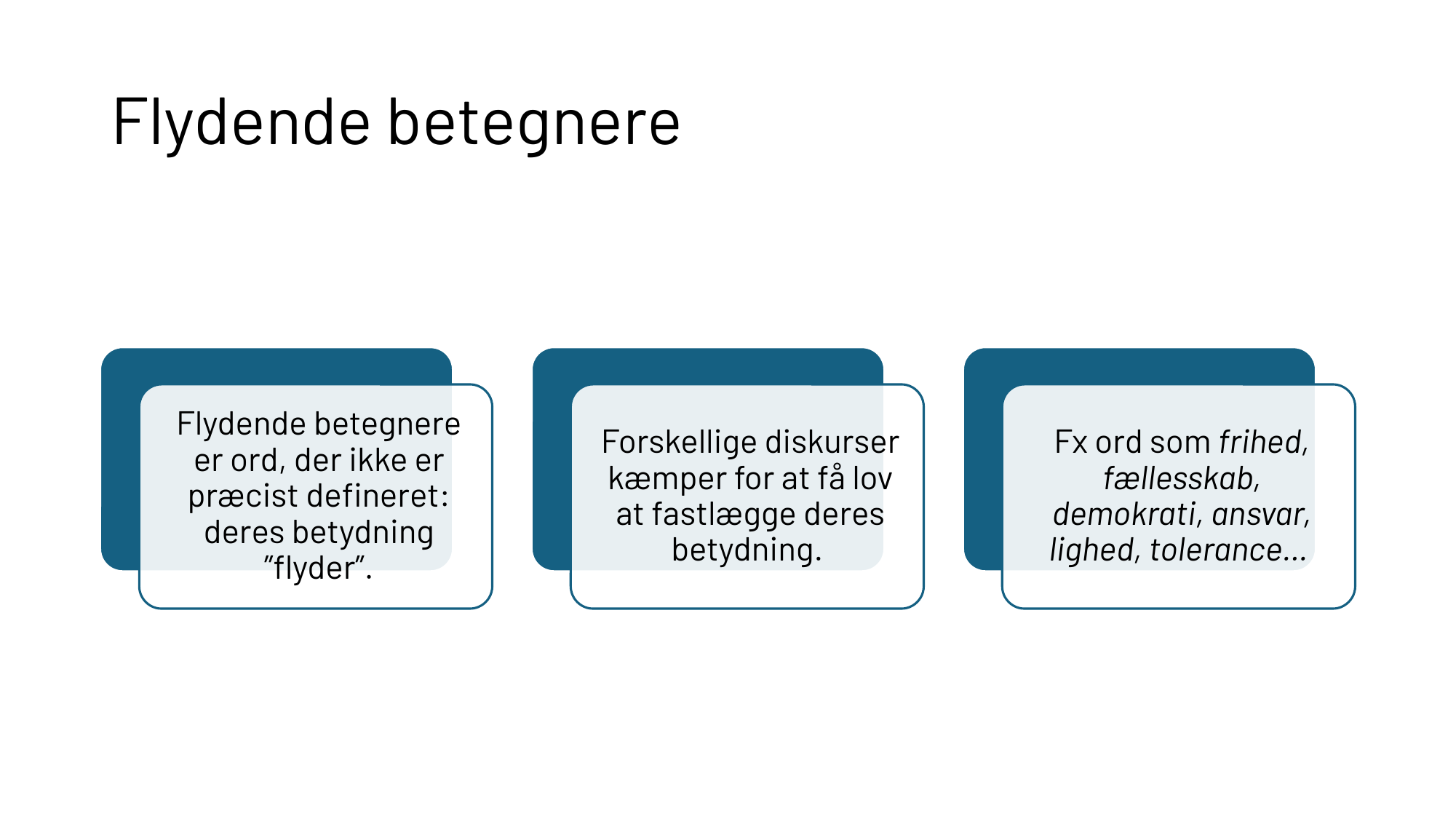

# Flydende betegnere
Flydende betegnere er ord, der ikke er præcist defineret: deres betydning ”flyder”.
Forskellige diskurser kæmper for at få lov at fastlægge deres betydning.
Fx ord som frihed, fællesskab, demokrati, ansvar, lighed, tolerance…